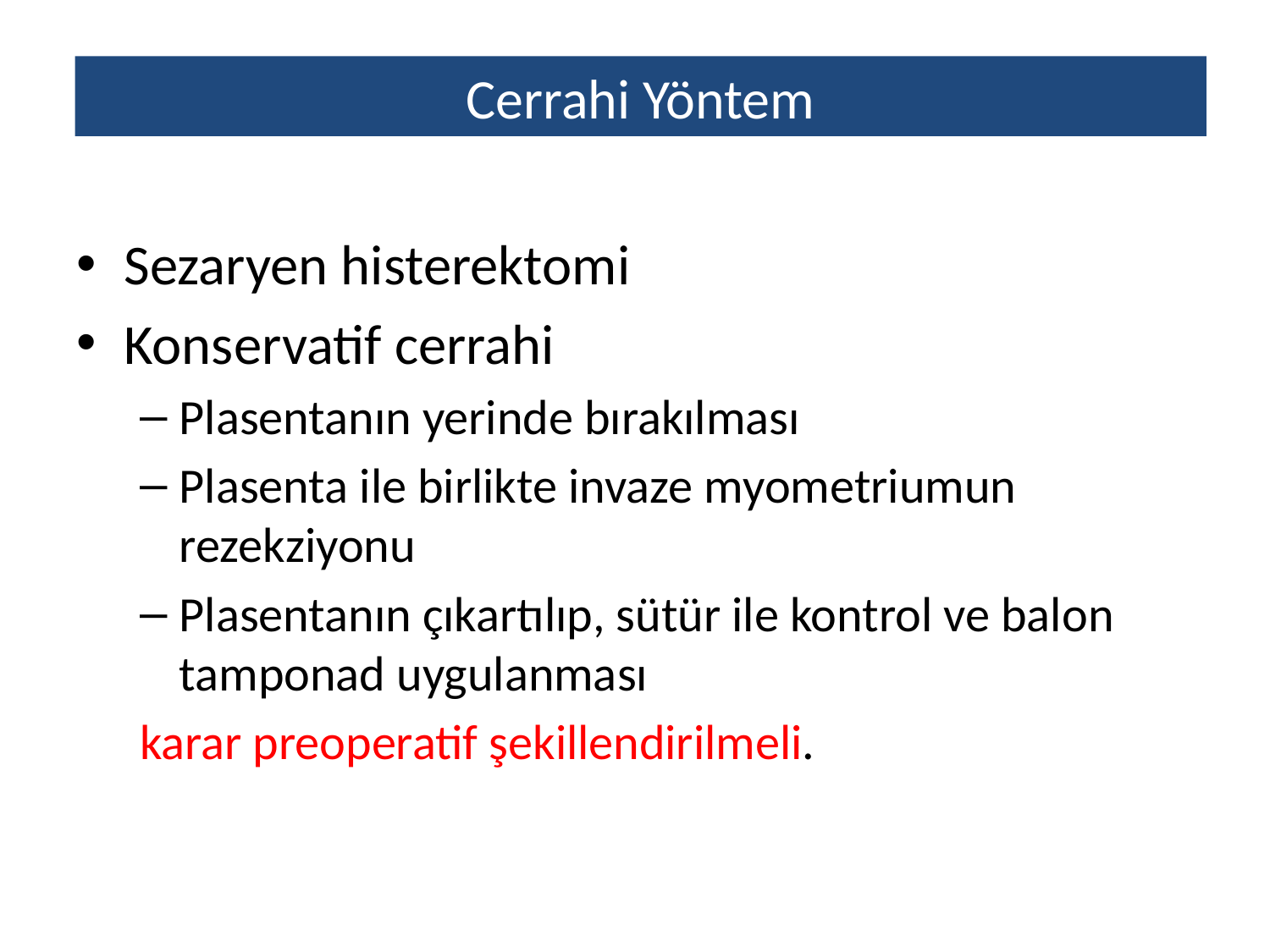

# Cerrahi Yöntem
Sezaryen histerektomi
Konservatif cerrahi
Plasentanın yerinde bırakılması
Plasenta ile birlikte invaze myometriumun rezekziyonu
Plasentanın çıkartılıp, sütür ile kontrol ve balon tamponad uygulanması
karar preoperatif şekillendirilmeli.